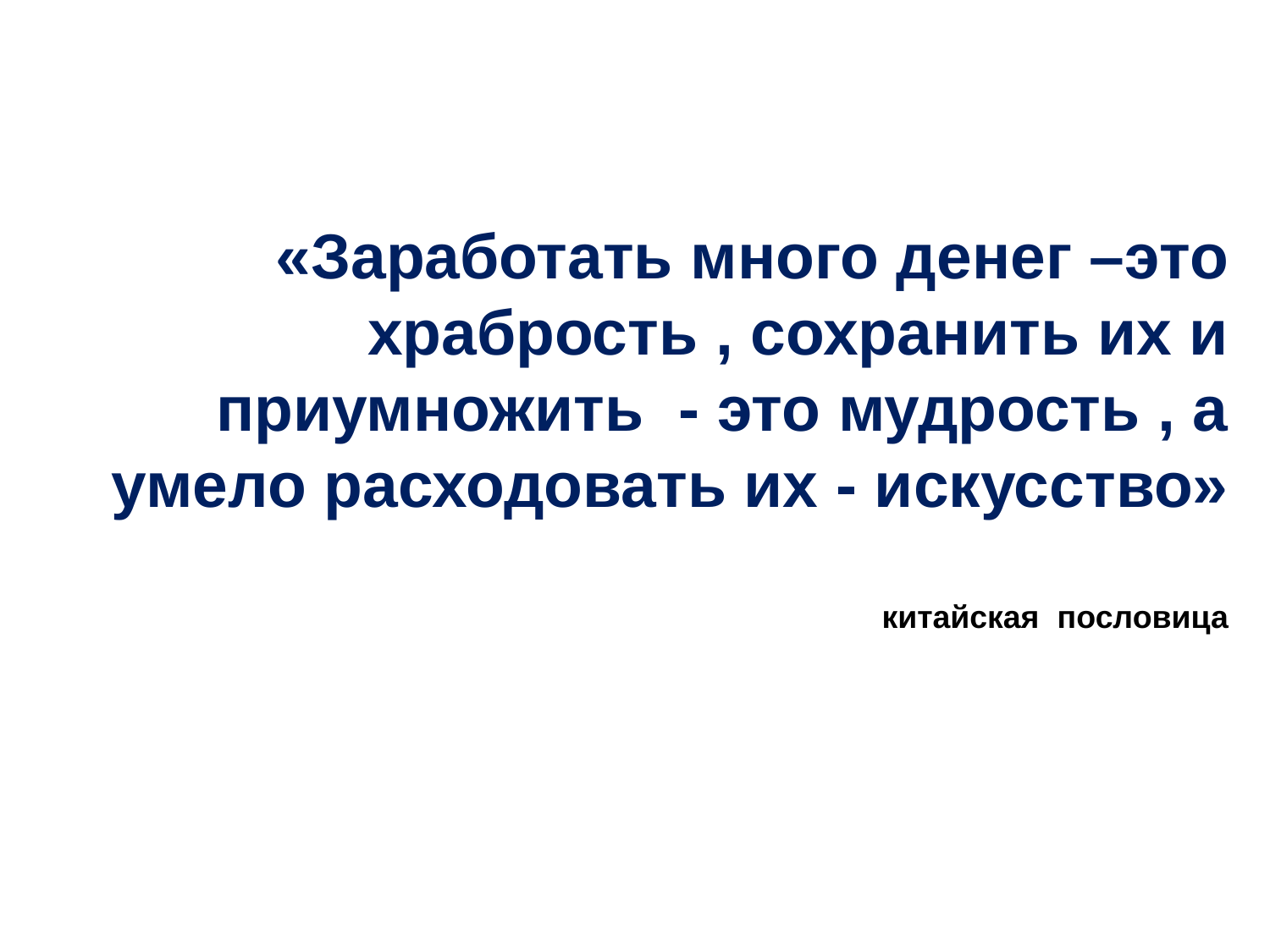

«Заработать много денег –это храбрость , сохранить их и приумножить  - это мудрость , а умело расходовать их - искусство»

китайская  пословица